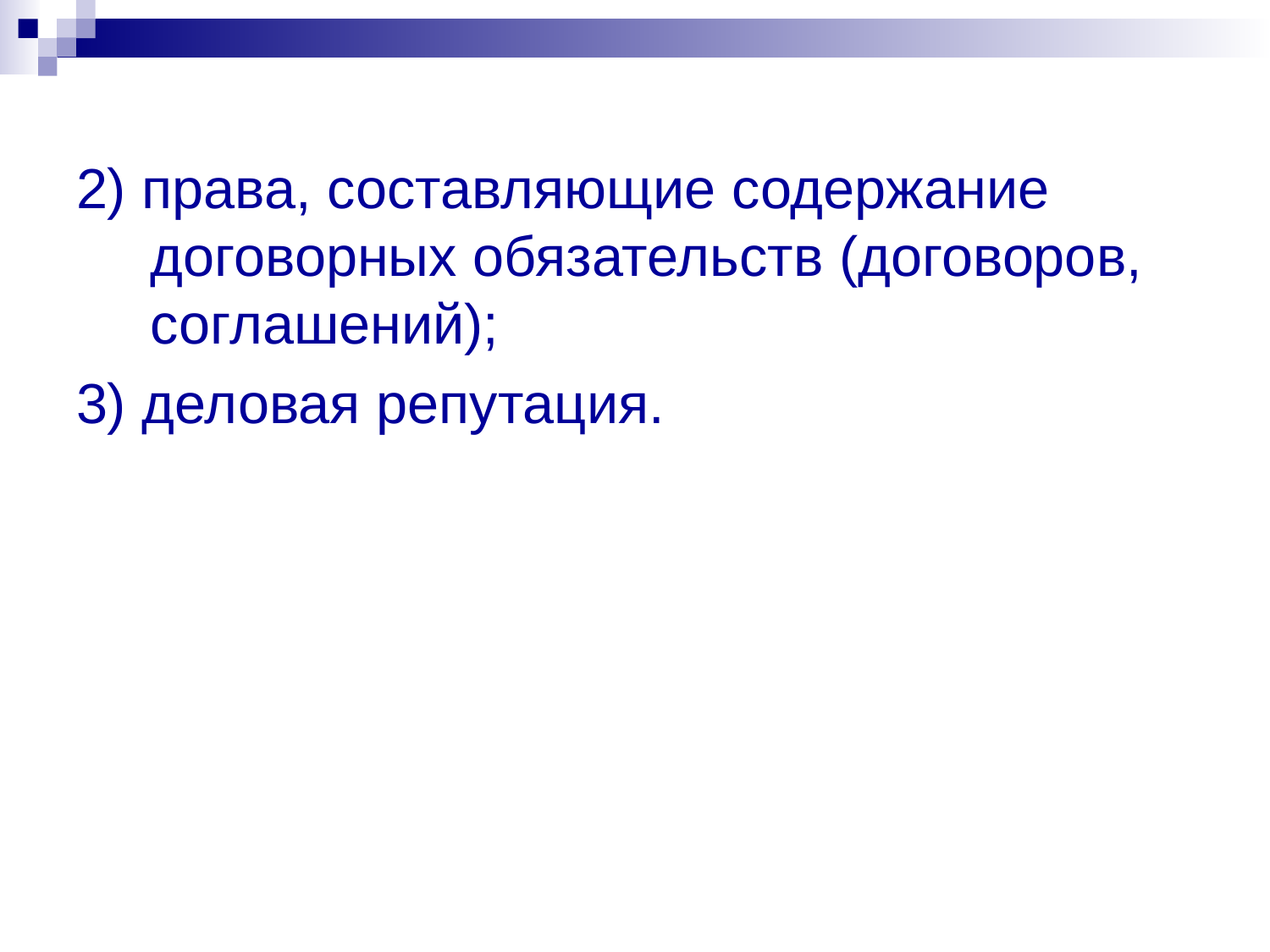

2) права, составляющие содержание договорных обязательств (договоров, соглашений);
3) деловая репутация.